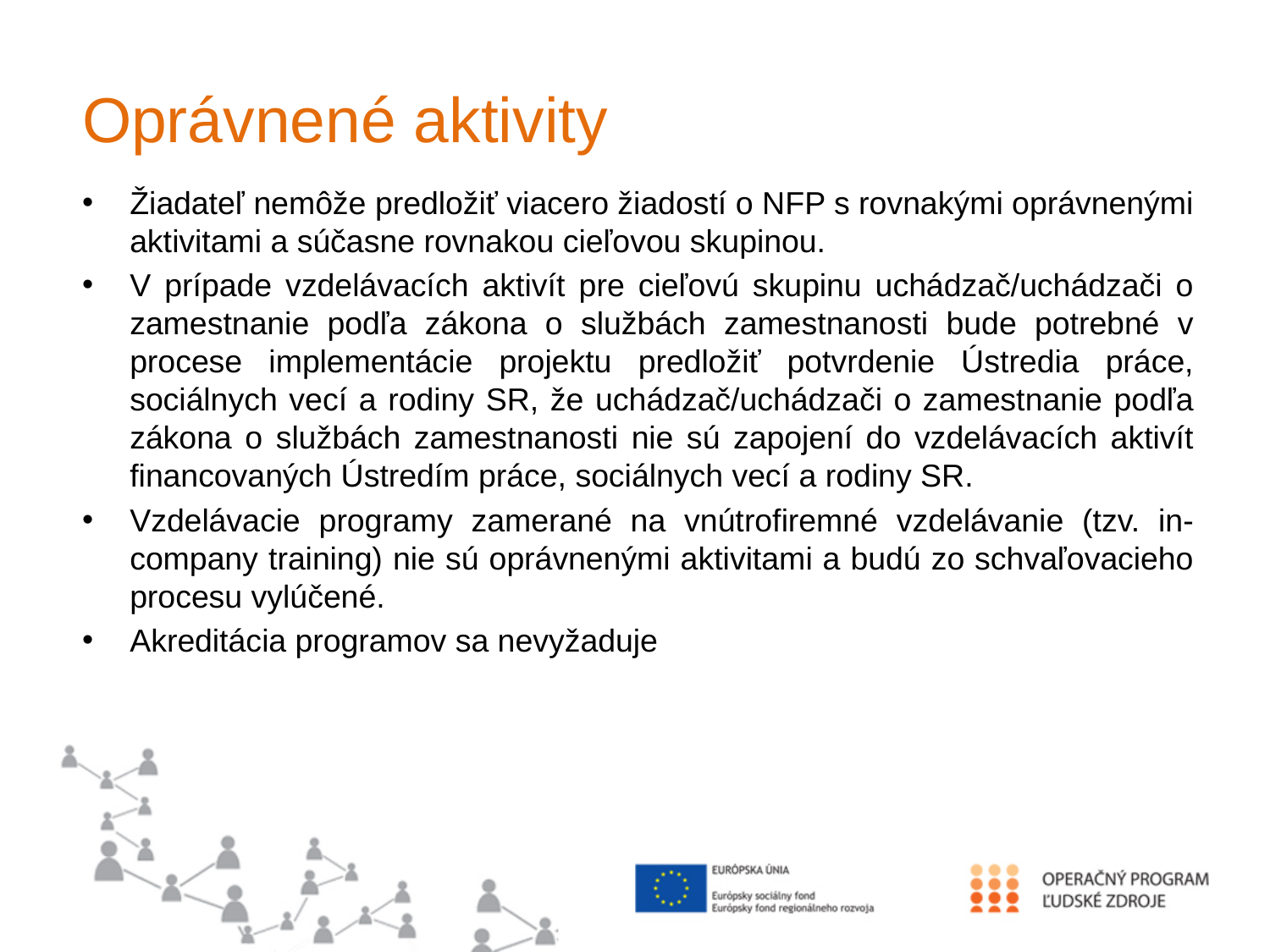

# Oprávnené aktivity
Žiadateľ nemôže predložiť viacero žiadostí o NFP s rovnakými oprávnenými aktivitami a súčasne rovnakou cieľovou skupinou.
V prípade vzdelávacích aktivít pre cieľovú skupinu uchádzač/uchádzači o zamestnanie podľa zákona o službách zamestnanosti bude potrebné v procese implementácie projektu predložiť potvrdenie Ústredia práce, sociálnych vecí a rodiny SR, že uchádzač/uchádzači o zamestnanie podľa zákona o službách zamestnanosti nie sú zapojení do vzdelávacích aktivít financovaných Ústredím práce, sociálnych vecí a rodiny SR.
Vzdelávacie programy zamerané na vnútrofiremné vzdelávanie (tzv. in-company training) nie sú oprávnenými aktivitami a budú zo schvaľovacieho procesu vylúčené.
Akreditácia programov sa nevyžaduje